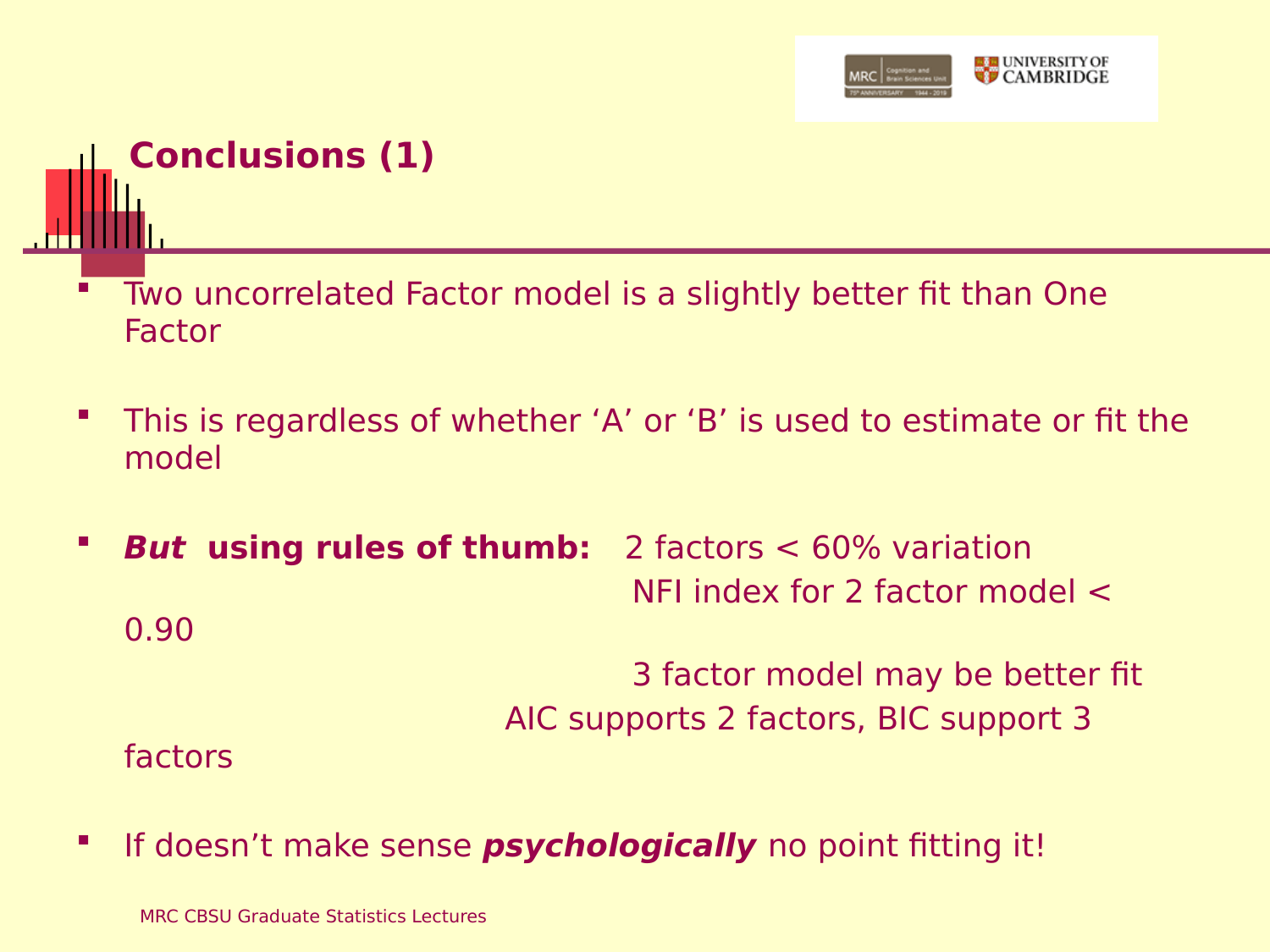

# Conclusions (1)

Two uncorrelated Factor model is a slightly better fit than One Factor

This is regardless of whether ‘A’ or ‘B’ is used to estimate or fit the model

But  using rules of thumb:   2 factors < 60% variation
					NFI index for 2 factor model < 0.90
					3 factor model may be better fit
				AIC supports 2 factors, BIC support 3 factors

If doesn’t make sense psychologically no point fitting it!

MRC CBSU Graduate Statistics Lectures